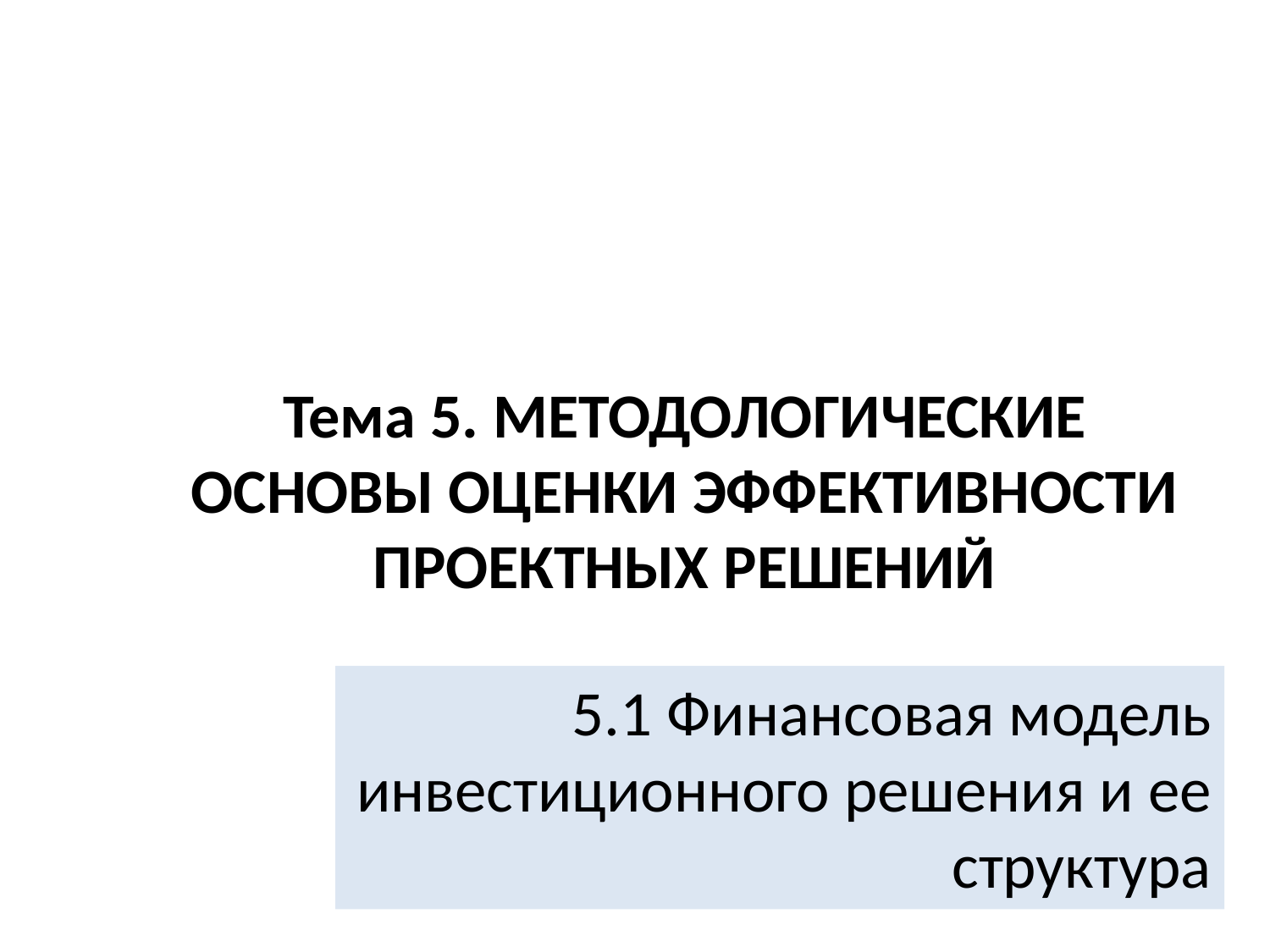

# Тема 5. МЕТОДОЛОГИЧЕСКИЕ ОСНОВЫ ОЦЕНКИ ЭФФЕКТИВНОСТИ ПРОЕКТНЫХ РЕШЕНИЙ
5.1 Финансовая модель инвестиционного решения и ее структура